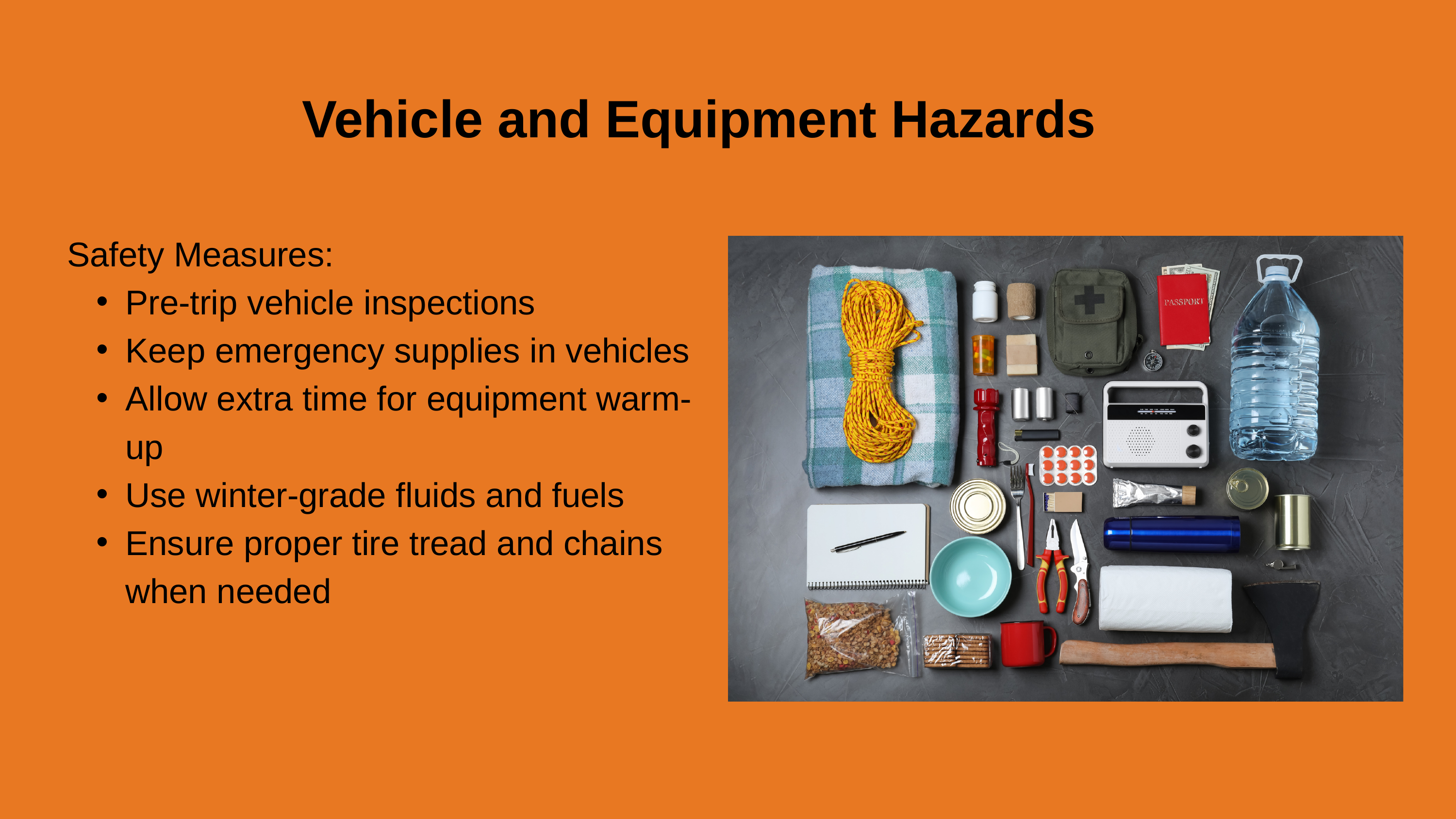

Vehicle and Equipment Hazards
Safety Measures:
Pre-trip vehicle inspections
Keep emergency supplies in vehicles
Allow extra time for equipment warm-up
Use winter-grade fluids and fuels
Ensure proper tire tread and chains when needed